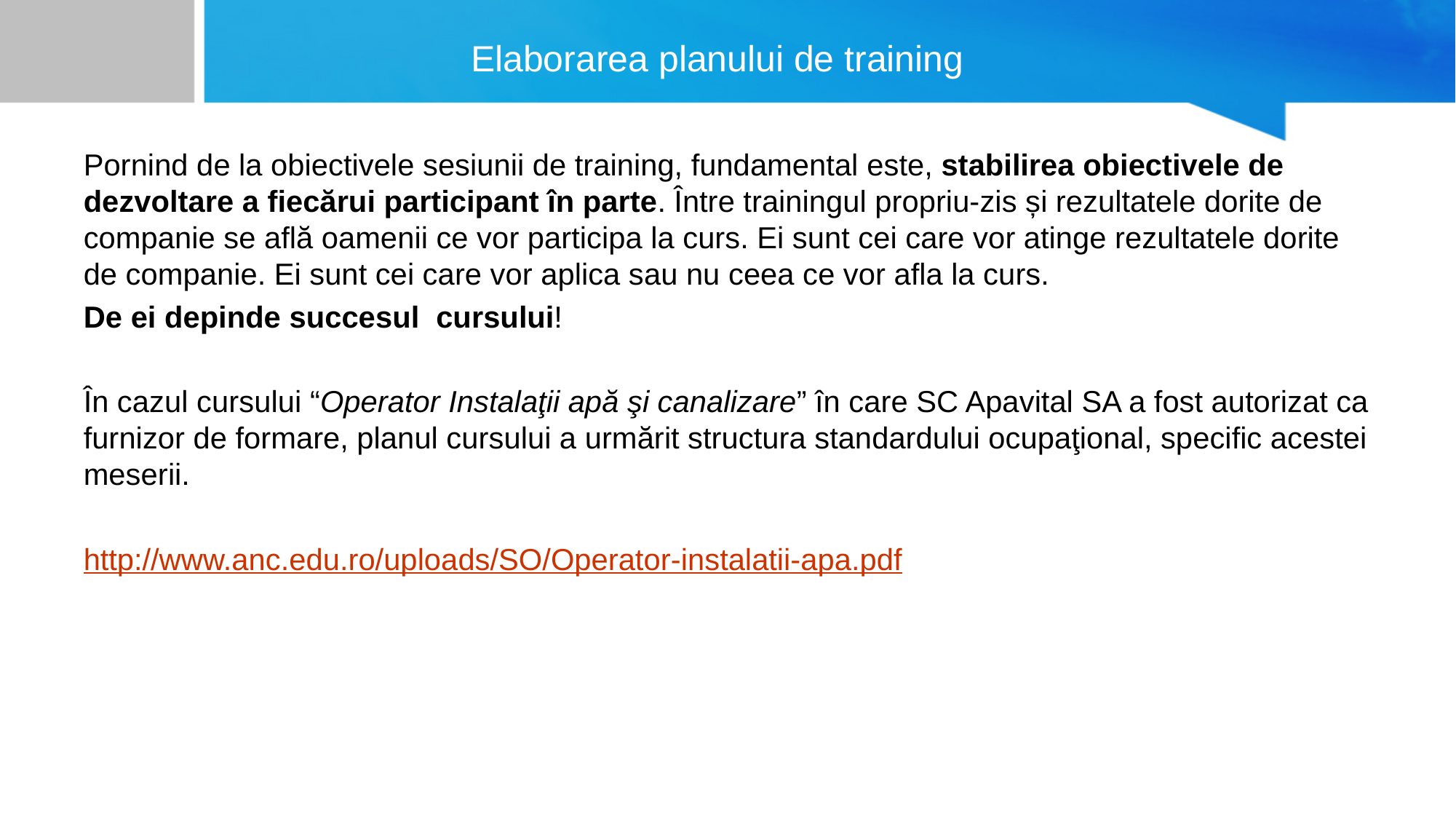

# Elaborarea planului de training
Pornind de la obiectivele sesiunii de training, fundamental este, stabilirea obiectivele de dezvoltare a fiecărui participant în parte. Între trainingul propriu-zis și rezultatele dorite de companie se află oamenii ce vor participa la curs. Ei sunt cei care vor atinge rezultatele dorite de companie. Ei sunt cei care vor aplica sau nu ceea ce vor afla la curs.
De ei depinde succesul  cursului!

În cazul cursului “Operator Instalaţii apă şi canalizare” în care SC Apavital SA a fost autorizat ca furnizor de formare, planul cursului a urmărit structura standardului ocupaţional, specific acestei meserii.

http://www.anc.edu.ro/uploads/SO/Operator-instalatii-apa.pdf